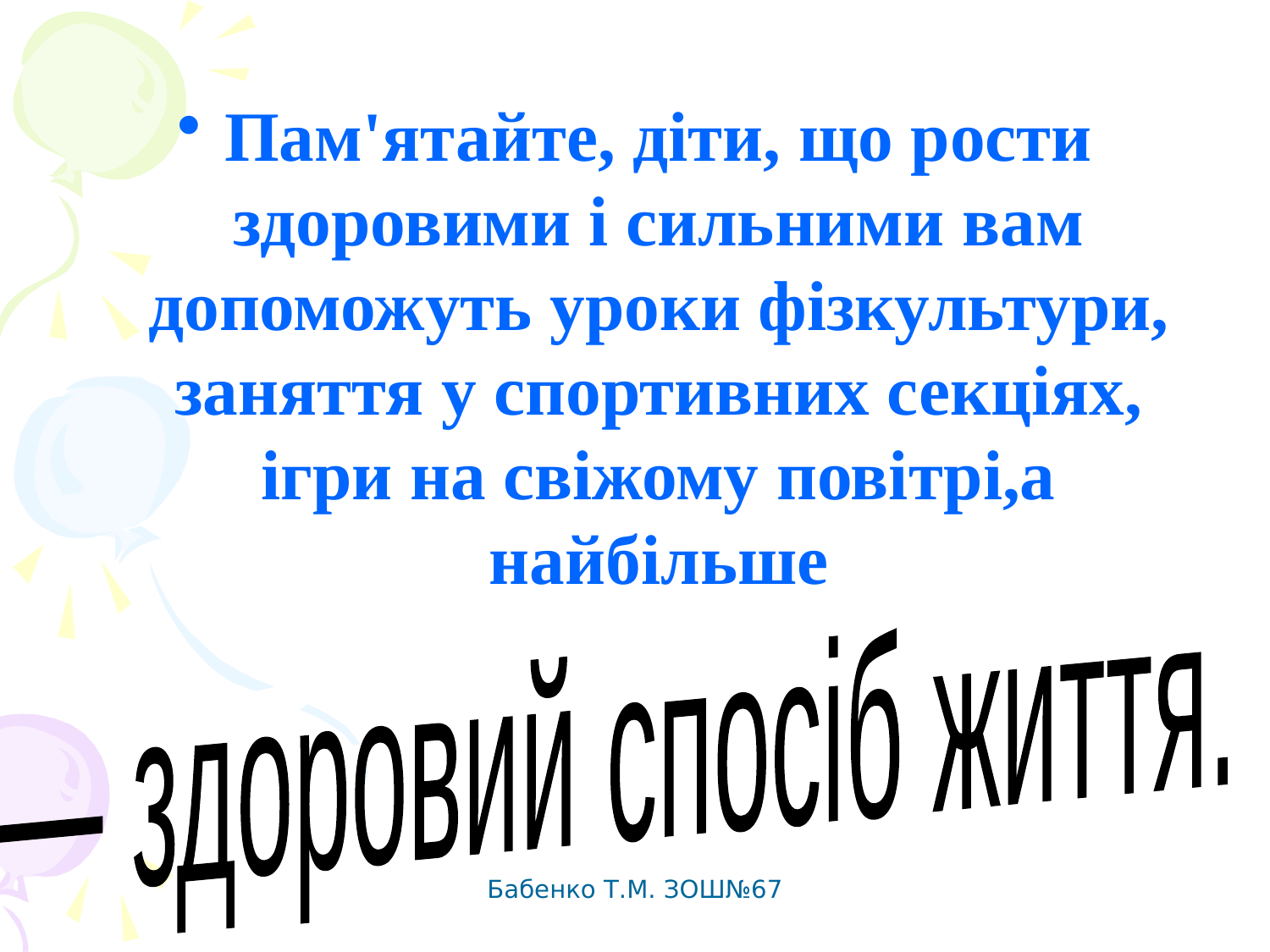

Пам'ятайте, діти, що рости здоровими і сильними вам допоможуть уроки фізкультури, заняття у спортивних секціях, ігри на свіжому повітрі,а найбільше
— здоровий спосіб життя.
Бабенко Т.М. ЗОШ№67
#